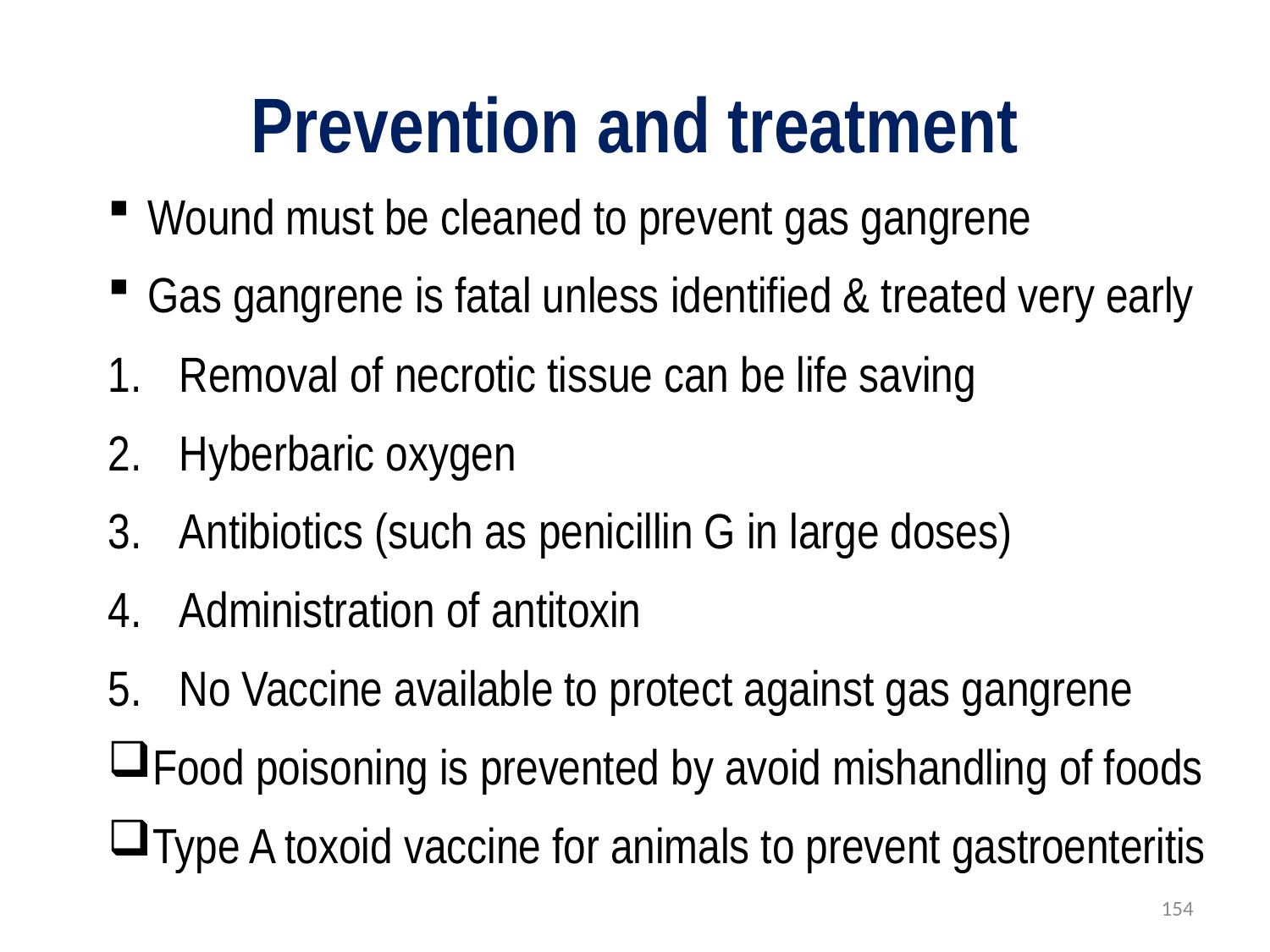

# Prevention and treatment
Wound must be cleaned to prevent gas gangrene
Gas gangrene is fatal unless identified & treated very early
Removal of necrotic tissue can be life saving
Hyberbaric oxygen
Antibiotics (such as penicillin G in large doses)
Administration of antitoxin
No Vaccine available to protect against gas gangrene
Food poisoning is prevented by avoid mishandling of foods
Type A toxoid vaccine for animals to prevent gastroenteritis

154